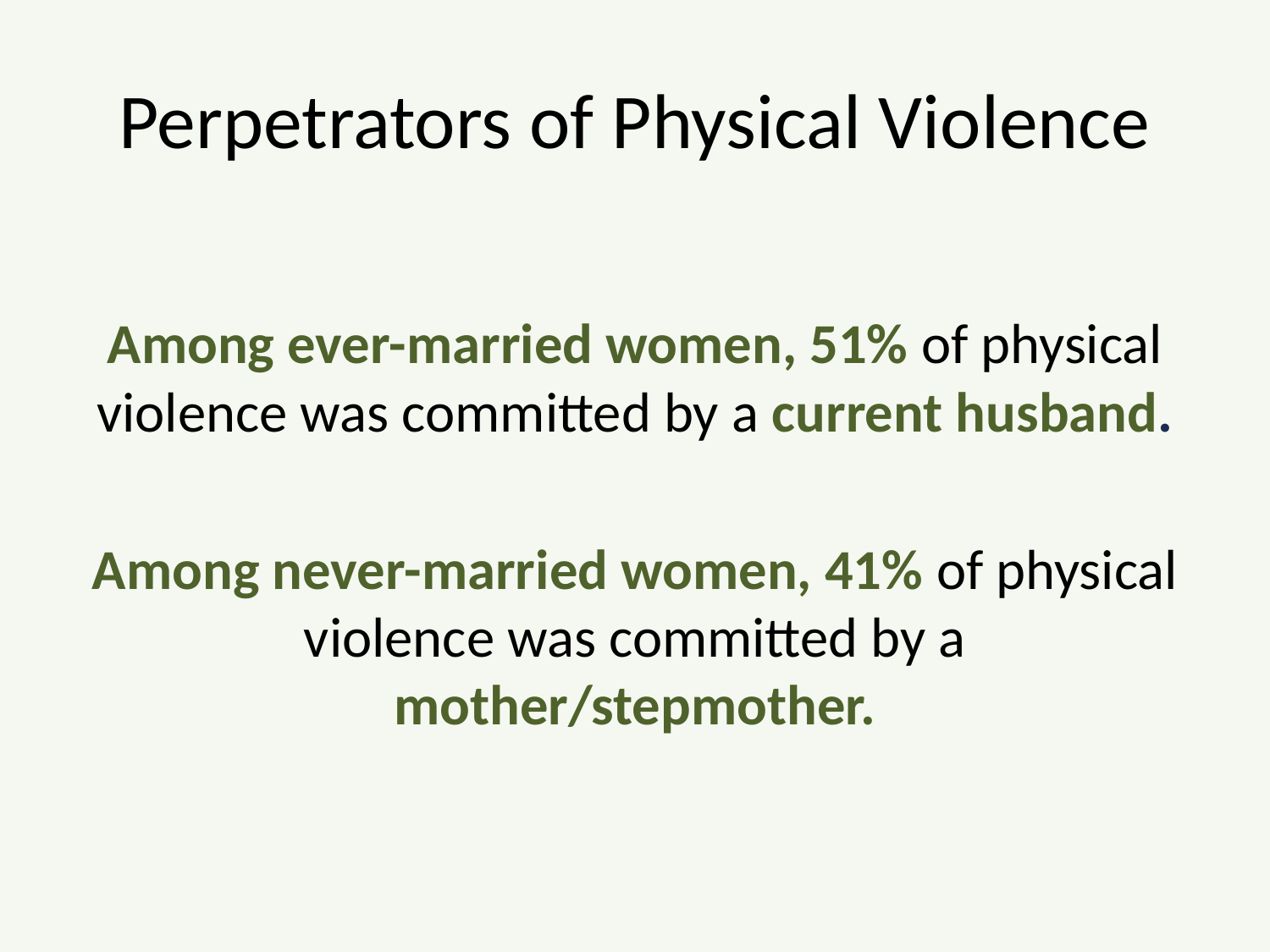

# Perpetrators of Physical Violence

Among ever-married women, 51% of physical violence was committed by a current husband.

Among never-married women, 41% of physical violence was committed by a mother/stepmother.